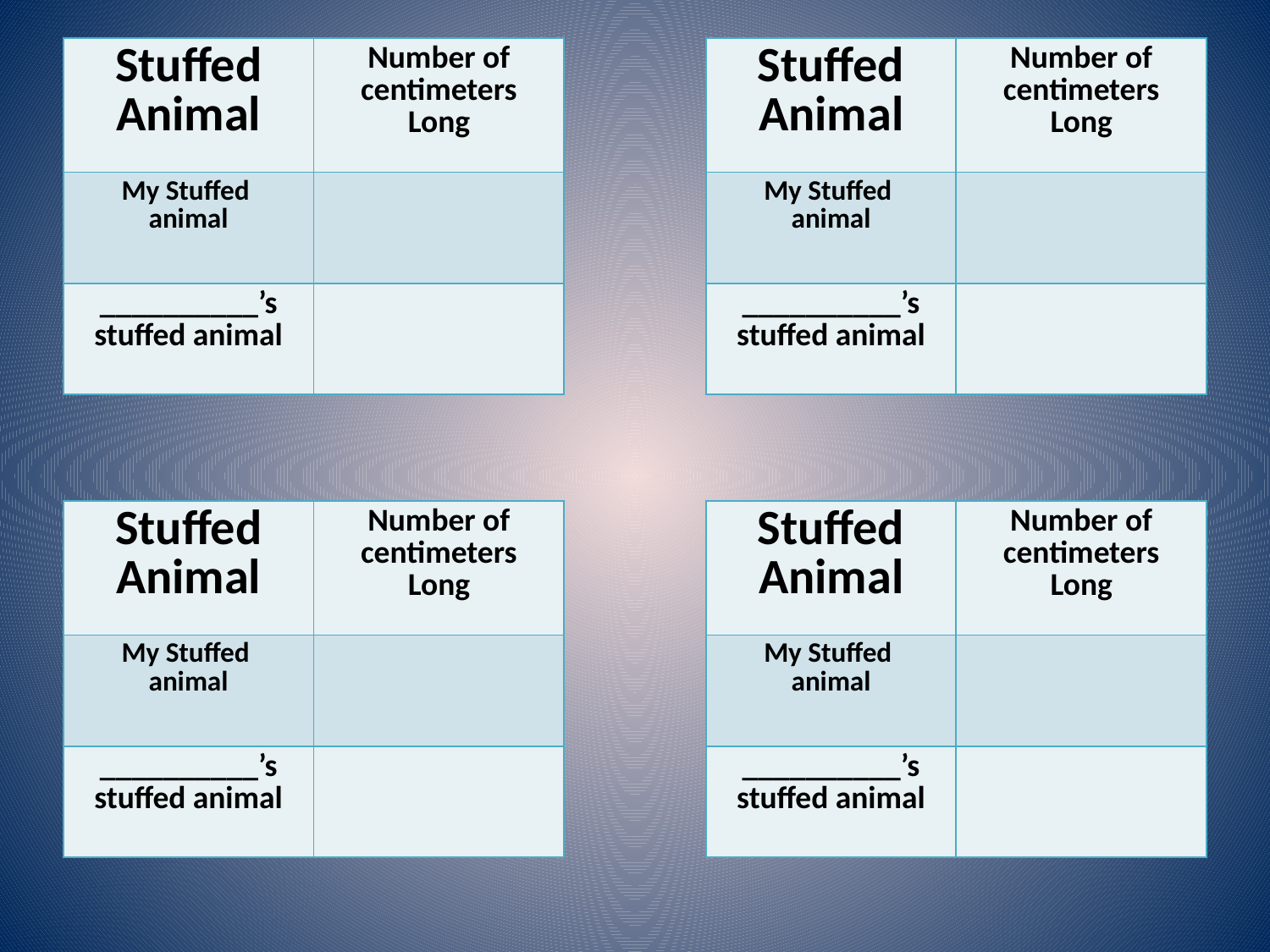

| Stuffed Animal | Number of centimeters Long |
| --- | --- |
| My Stuffed animal |  |
| \_\_\_\_\_\_\_\_\_\_’s stuffed animal |  |
| Stuffed Animal | Number of centimeters Long |
| --- | --- |
| My Stuffed animal |  |
| \_\_\_\_\_\_\_\_\_\_’s stuffed animal |  |
| Stuffed Animal | Number of centimeters Long |
| --- | --- |
| My Stuffed animal |  |
| \_\_\_\_\_\_\_\_\_\_’s stuffed animal |  |
| Stuffed Animal | Number of centimeters Long |
| --- | --- |
| My Stuffed animal |  |
| \_\_\_\_\_\_\_\_\_\_’s stuffed animal |  |